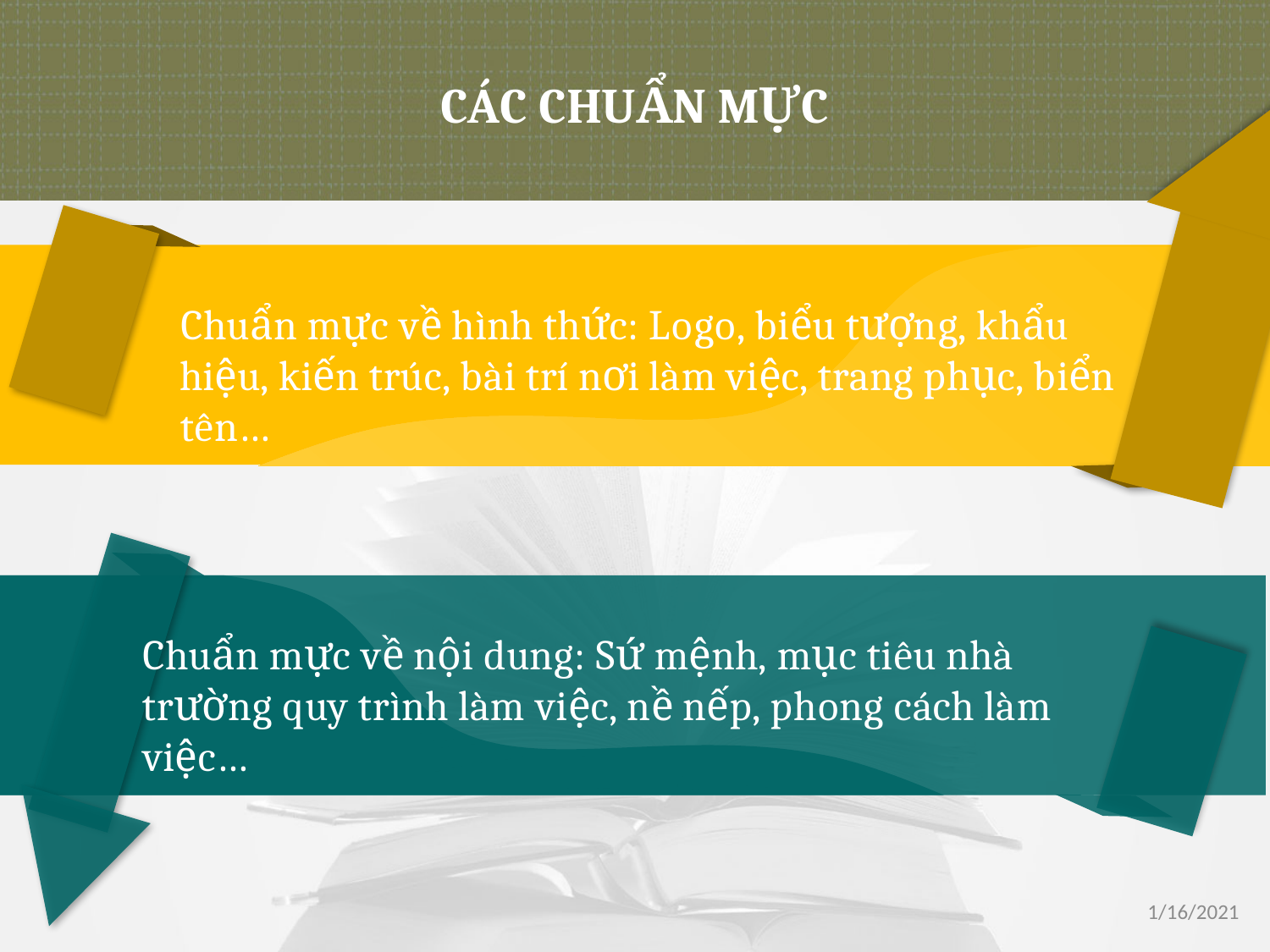

CÁC CHUẨN MỰC

Chuẩn mực về hình thức: Logo, biểu tượng, khẩu hiệu, kiến trúc, bài trí nơi làm việc, trang phục, biển tên…

Chuẩn mực về nội dung: Sứ mệnh, mục tiêu nhà trường quy trình làm việc, nề nếp, phong cách làm việc…

1/16/2021